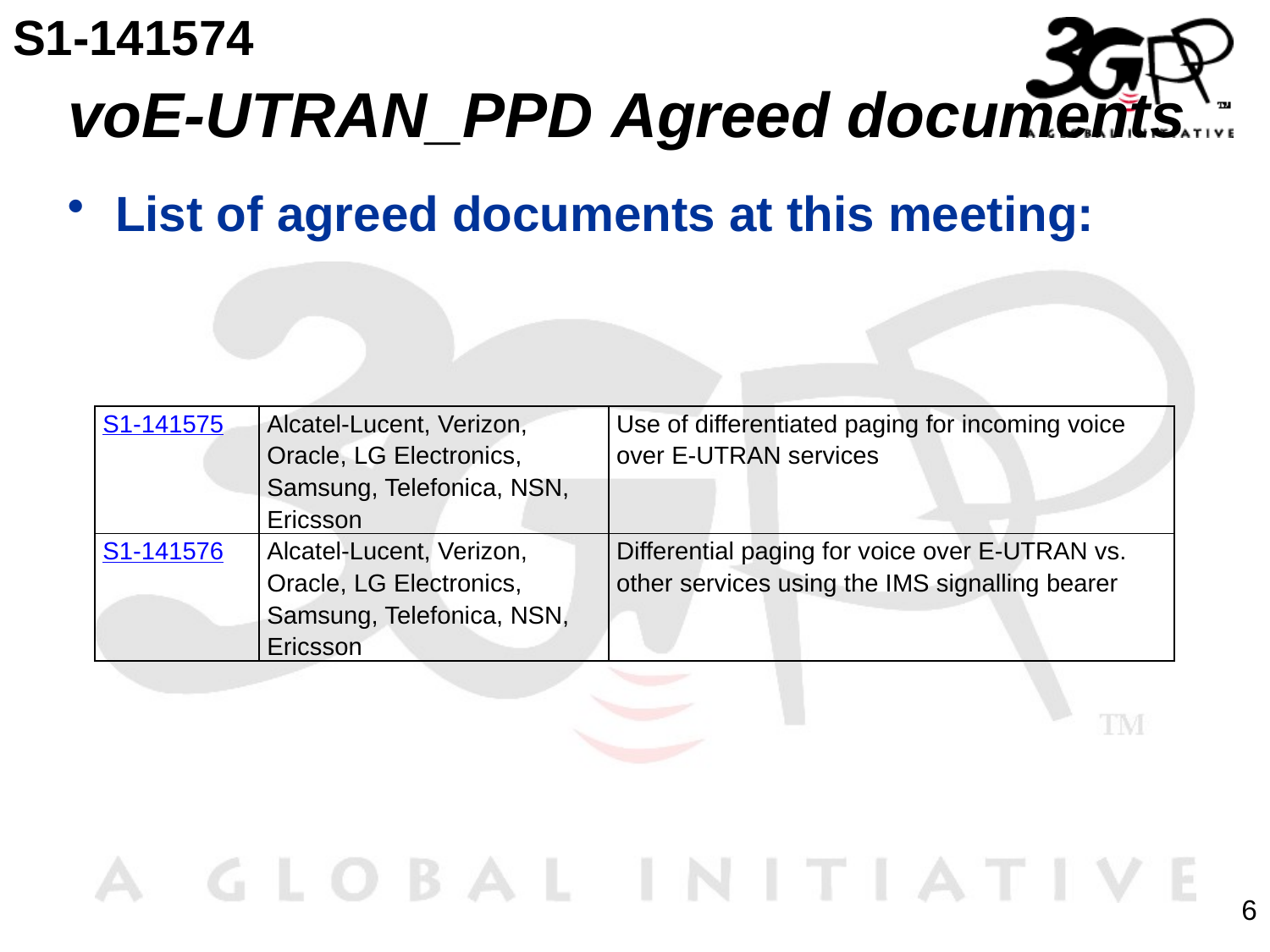

S1-141574
# voE-UTRAN_PPD Agreed documents
List of agreed documents at this meeting:

| S1-141575 | Alcatel-Lucent, Verizon, Oracle, LG Electronics, Samsung, Telefonica, NSN, Ericsson | Use of differentiated paging for incoming voice over E-UTRAN services |
| --- | --- | --- |
| S1-141576 | Alcatel-Lucent, Verizon, Oracle, LG Electronics, Samsung, Telefonica, NSN, Ericsson | Differential paging for voice over E-UTRAN vs. other services using the IMS signalling bearer |
6